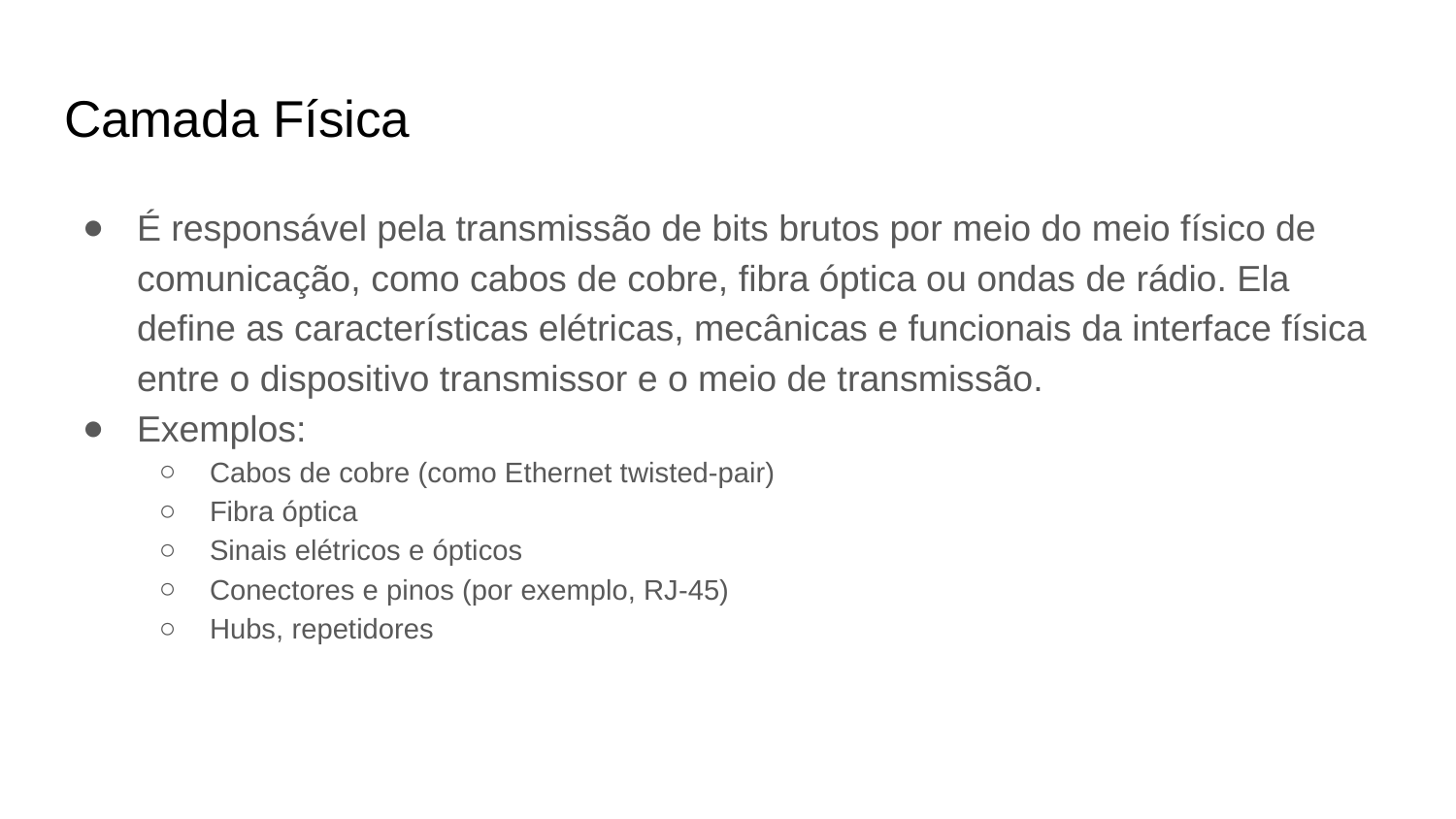

# Camada Física
É responsável pela transmissão de bits brutos por meio do meio físico de comunicação, como cabos de cobre, fibra óptica ou ondas de rádio. Ela define as características elétricas, mecânicas e funcionais da interface física entre o dispositivo transmissor e o meio de transmissão.
Exemplos:
Cabos de cobre (como Ethernet twisted-pair)
Fibra óptica
Sinais elétricos e ópticos
Conectores e pinos (por exemplo, RJ-45)
Hubs, repetidores